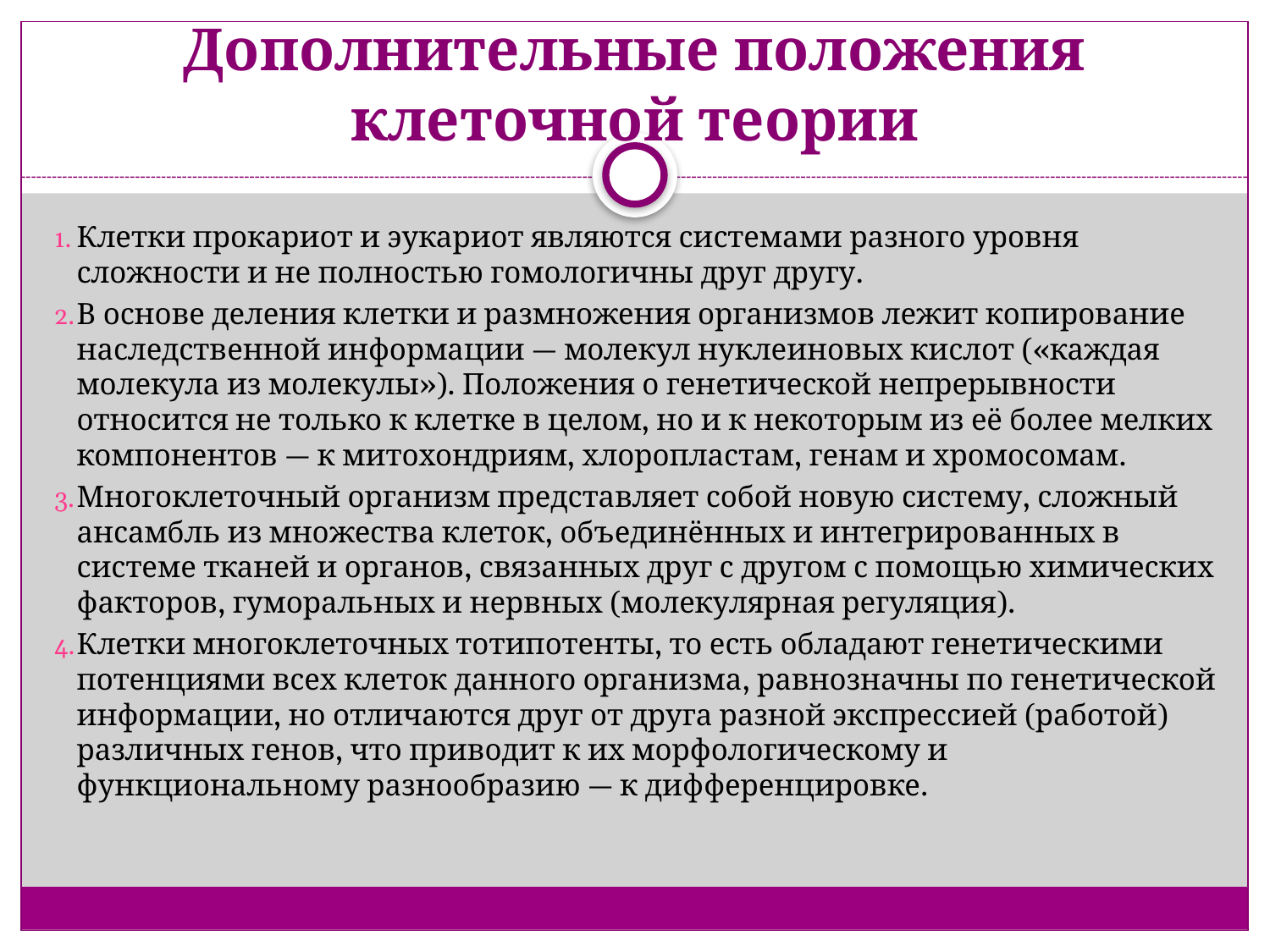

# Дополнительные положения клеточной теории
Клетки прокариот и эукариот являются системами разного уровня сложности и не полностью гомологичны друг другу.
В основе деления клетки и размножения организмов лежит копирование наследственной информации — молекул нуклеиновых кислот («каждая молекула из молекулы»). Положения о генетической непрерывности относится не только к клетке в целом, но и к некоторым из её более мелких компонентов — к митохондриям, хлоропластам, генам и хромосомам.
Многоклеточный организм представляет собой новую систему, сложный ансамбль из множества клеток, объединённых и интегрированных в системе тканей и органов, связанных друг с другом с помощью химических факторов, гуморальных и нервных (молекулярная регуляция).
Клетки многоклеточных тотипотенты, то есть обладают генетическими потенциями всех клеток данного организма, равнозначны по генетической информации, но отличаются друг от друга разной экспрессией (работой) различных генов, что приводит к их морфологическому и функциональному разнообразию — к дифференцировке.